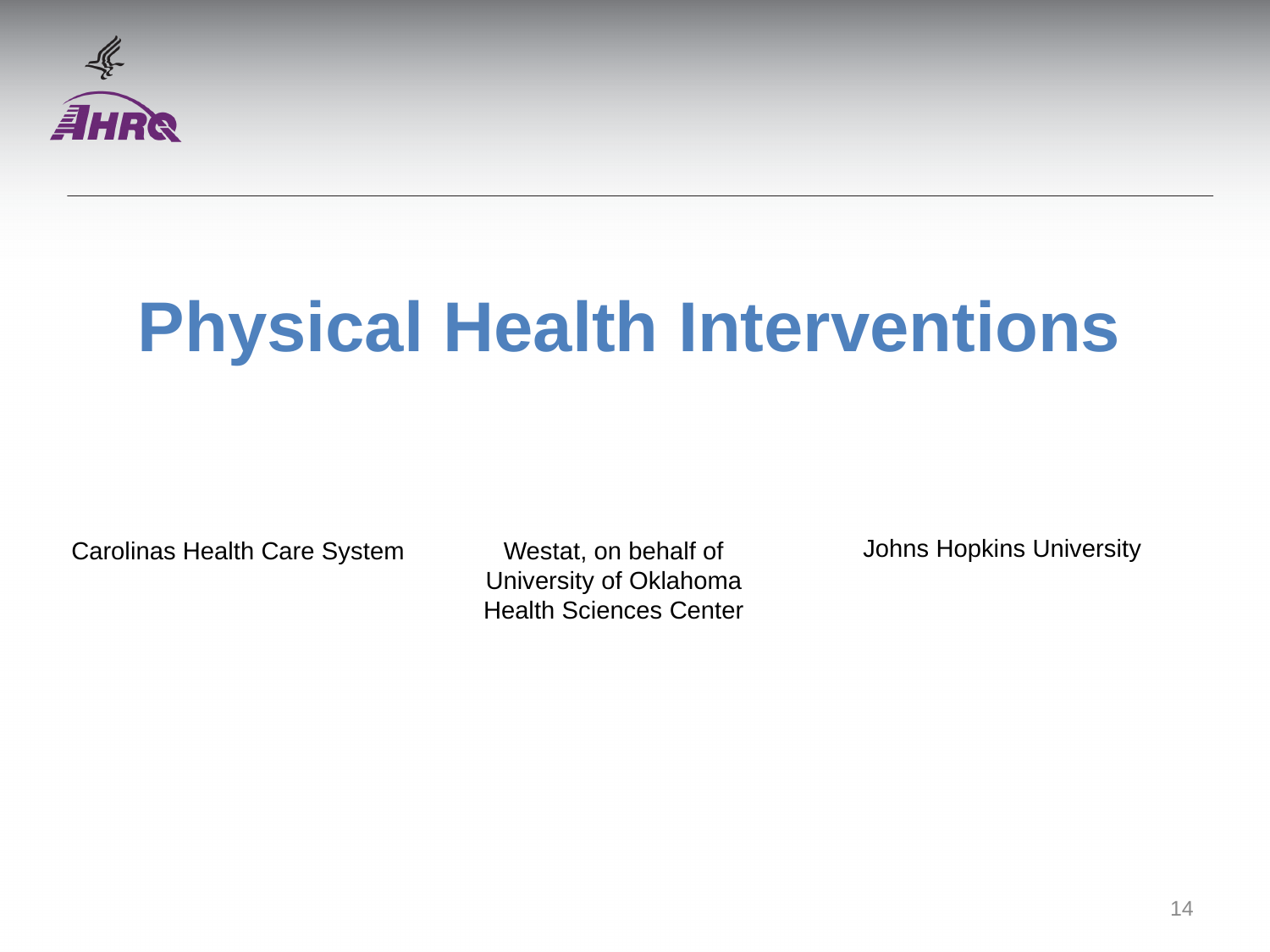

# Physical Health Interventions
Johns Hopkins University
Carolinas Health Care System
Westat, on behalf of
University of Oklahoma Health Sciences Center
14